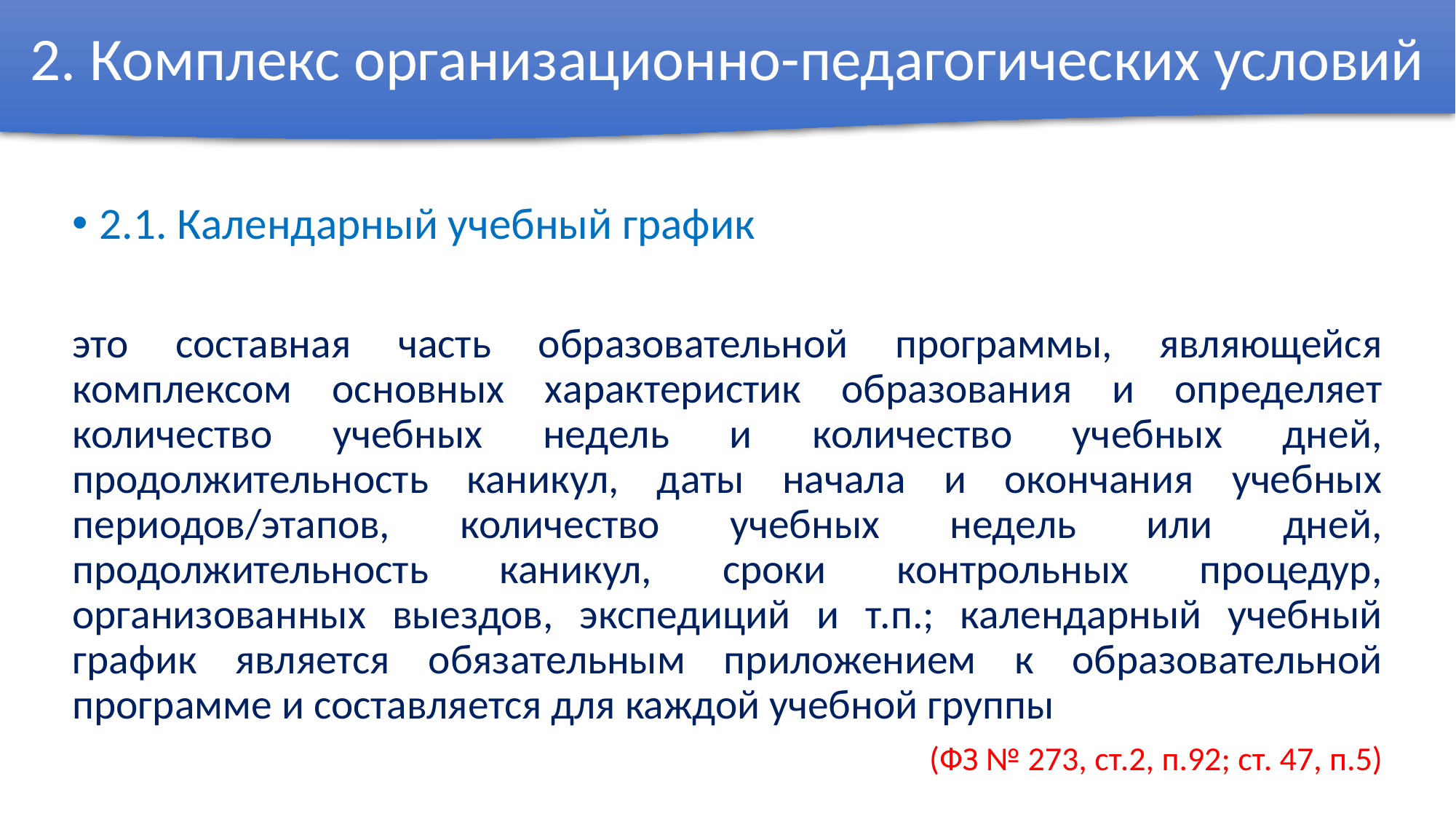

2. Комплекс организационно-педагогических условий
2.1. Календарный учебный график

это составная часть образовательной программы, являющейся комплексом основных характеристик образования и определяет количество учебных недель и количество учебных дней, продолжительность каникул, даты начала и окончания учебных периодов/этапов, количество учебных недель или дней, продолжительность каникул, сроки контрольных процедур, организованных выездов, экспедиций и т.п.; календарный учебный график является обязательным приложением к образовательной программе и составляется для каждой учебной группы
(ФЗ № 273, ст.2, п.92; ст. 47, п.5)